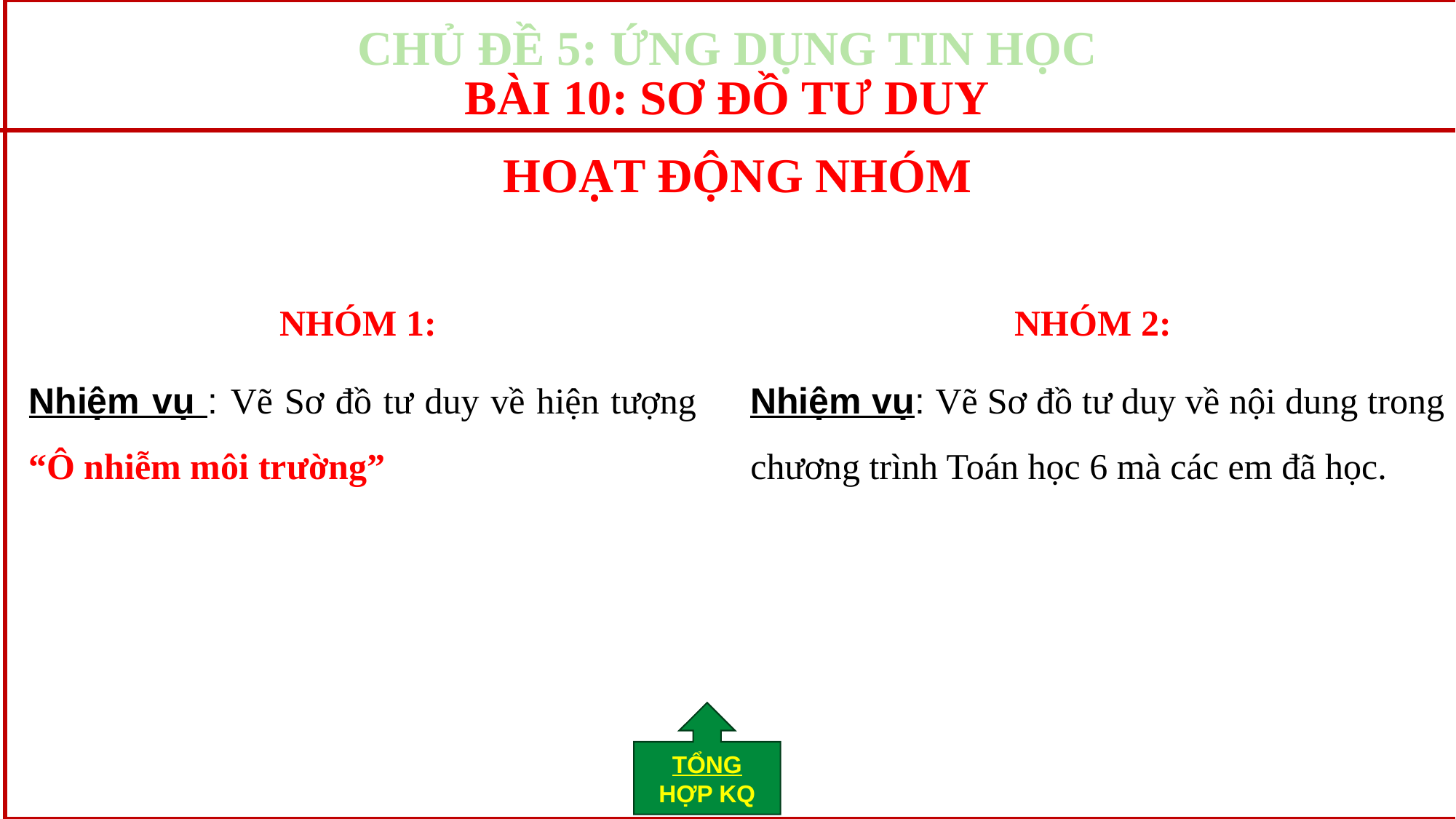

#
giao
CHỦ ĐỀ 5: ỨNG DỤNG TIN HỌC
BÀI 10: SƠ ĐỒ TƯ DUY
HOẠT ĐỘNG NHÓM
NHÓM 1:
Nhiệm vụ : Vẽ Sơ đồ tư duy về hiện tượng “Ô nhiễm môi trường”
NHÓM 2:
Nhiệm vụ: Vẽ Sơ đồ tư duy về nội dung trong chương trình Toán học 6 mà các em đã học.
TỔNG HỢP KQ